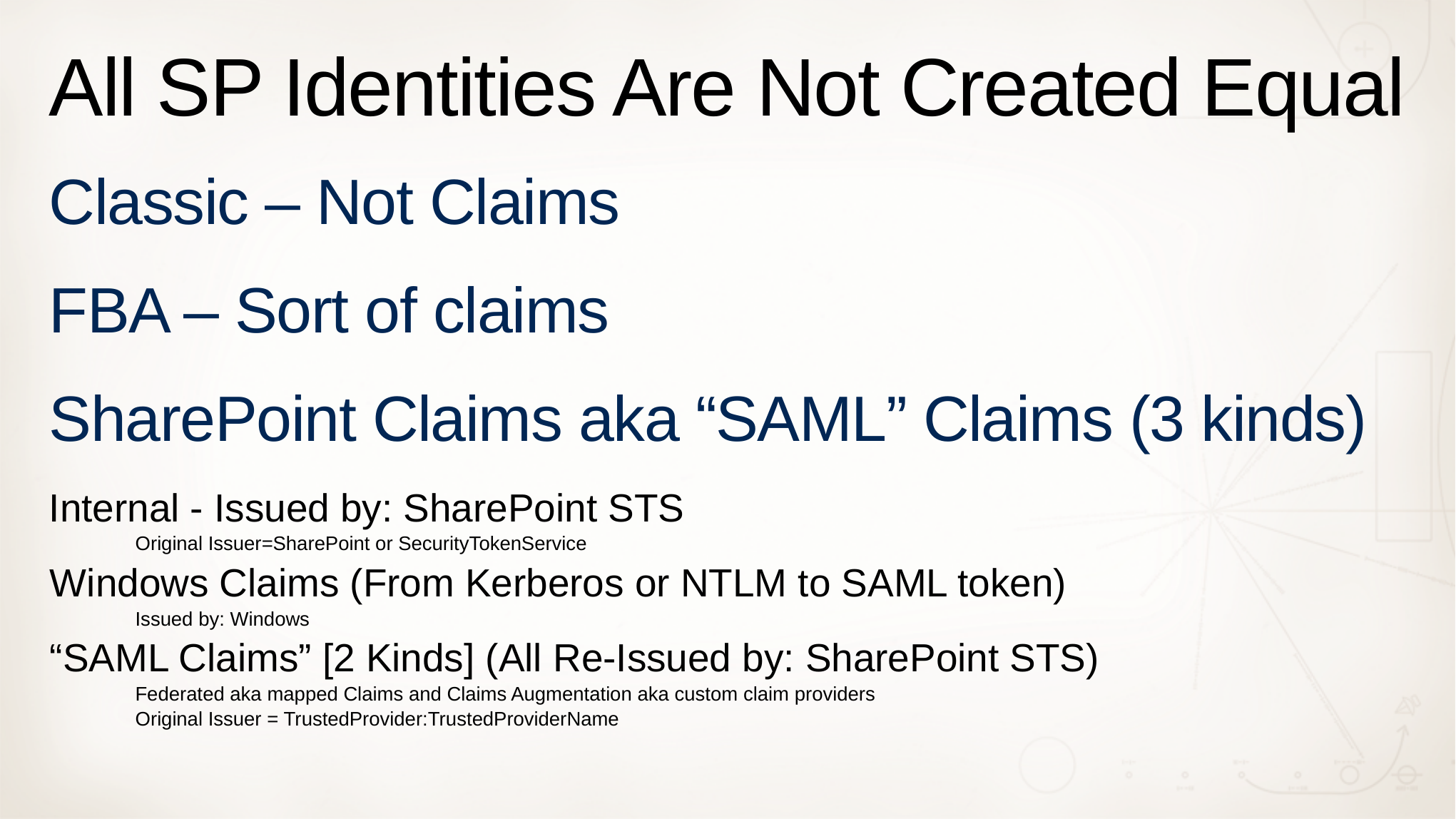

# All SP Identities Are Not Created Equal
Classic – Not Claims
FBA – Sort of claims
SharePoint Claims aka “SAML” Claims (3 kinds)
Internal - Issued by: SharePoint STS
Original Issuer=SharePoint or SecurityTokenService
Windows Claims (From Kerberos or NTLM to SAML token)
Issued by: Windows
“SAML Claims” [2 Kinds] (All Re-Issued by: SharePoint STS)
Federated aka mapped Claims and Claims Augmentation aka custom claim providers
Original Issuer = TrustedProvider:TrustedProviderName